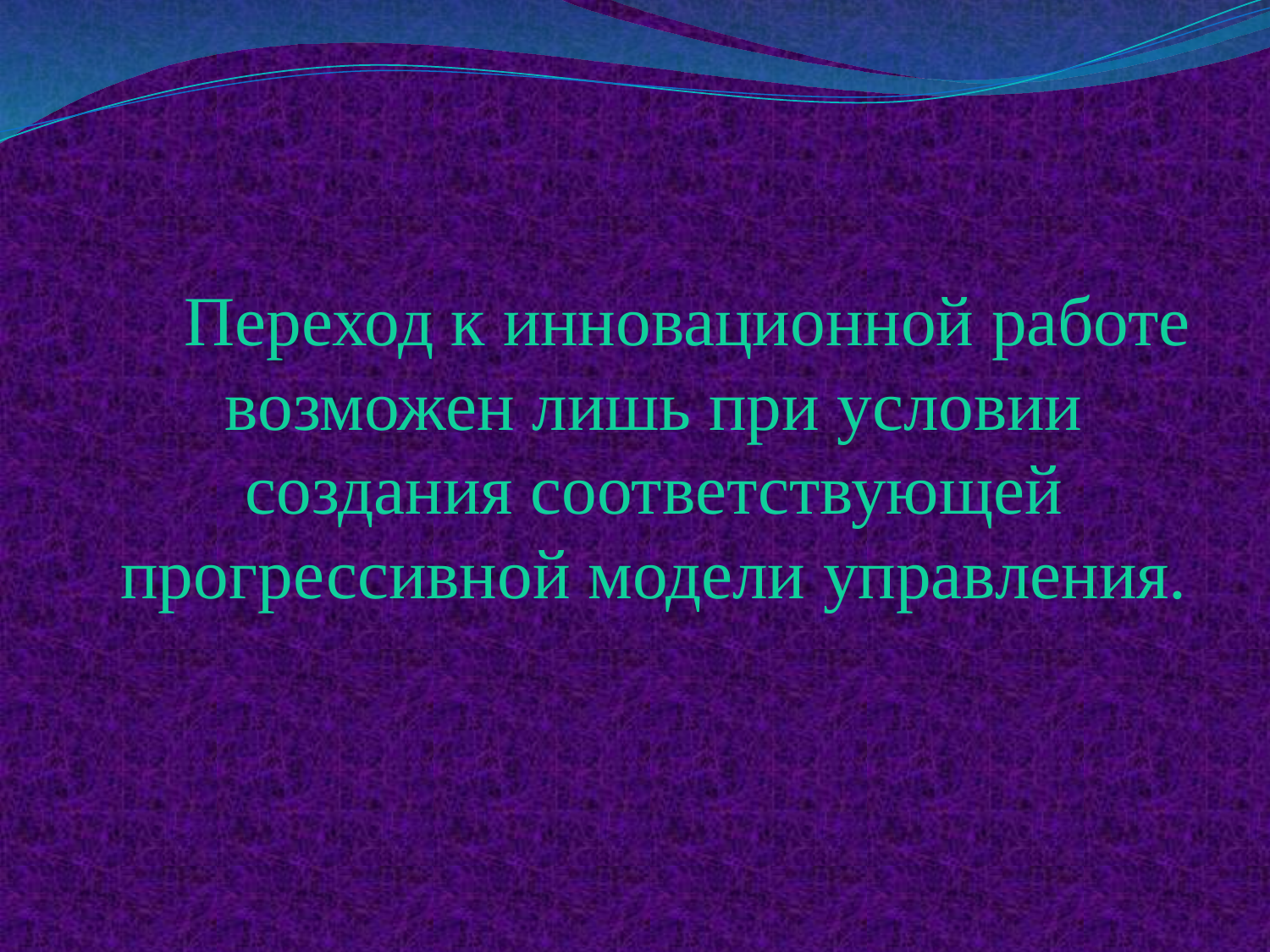

Переход к инновационной работе возможен лишь при условии создания соответствующей прогрессивной модели управления.